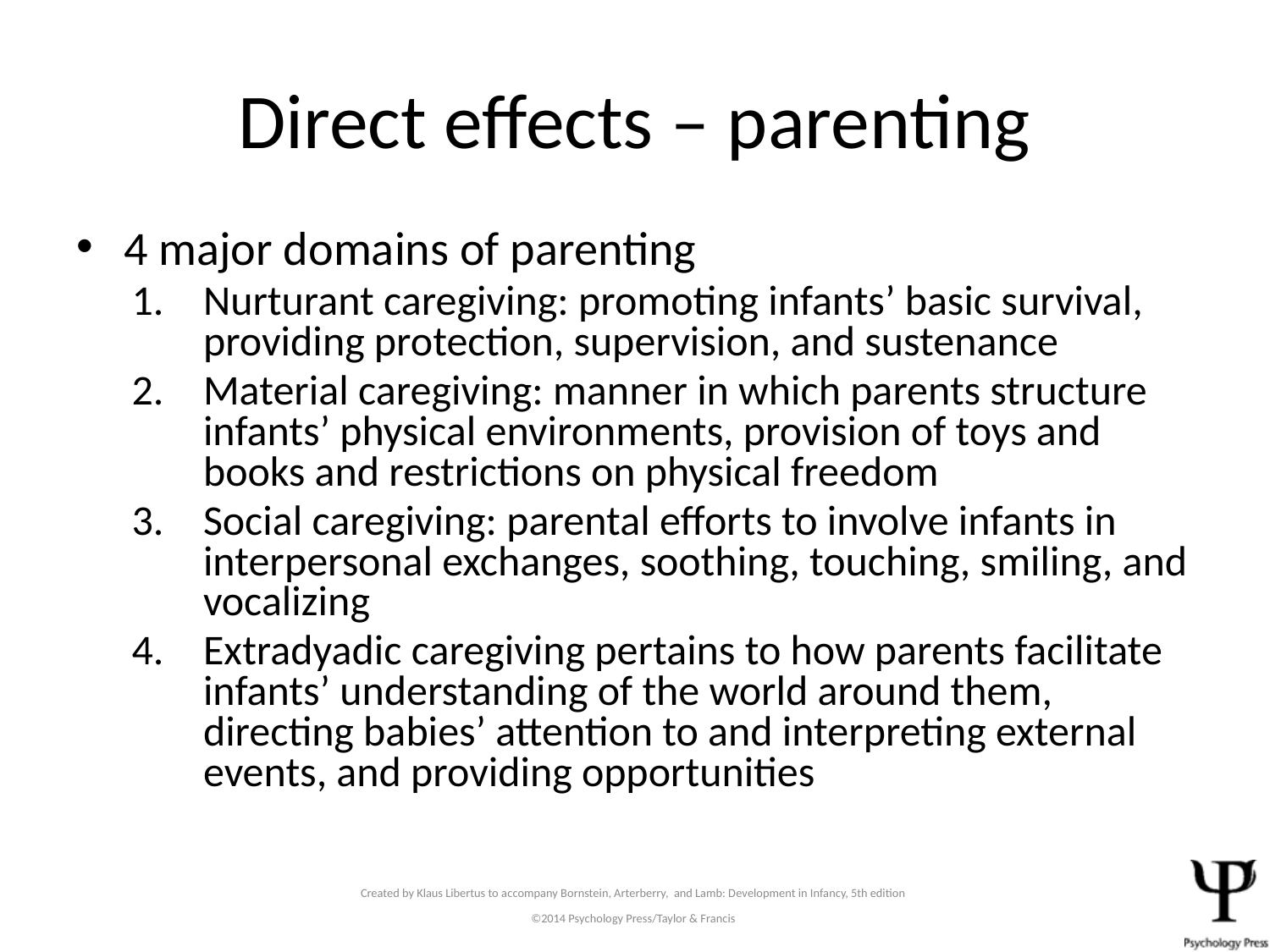

# Direct effects – parenting
4 major domains of parenting
Nurturant caregiving: promoting infants’ basic survival, providing protection, supervision, and sustenance
Material caregiving: manner in which parents structure infants’ physical environments, provision of toys and books and restrictions on physical freedom
Social caregiving: parental efforts to involve infants in interpersonal exchanges, soothing, touching, smiling, and vocalizing
Extradyadic caregiving pertains to how parents facilitate infants’ understanding of the world around them, directing babies’ attention to and interpreting external events, and providing opportunities
Created by Klaus Libertus to accompany Bornstein, Arterberry,  and Lamb: Development in Infancy, 5th edition
©2014 Psychology Press/Taylor & Francis